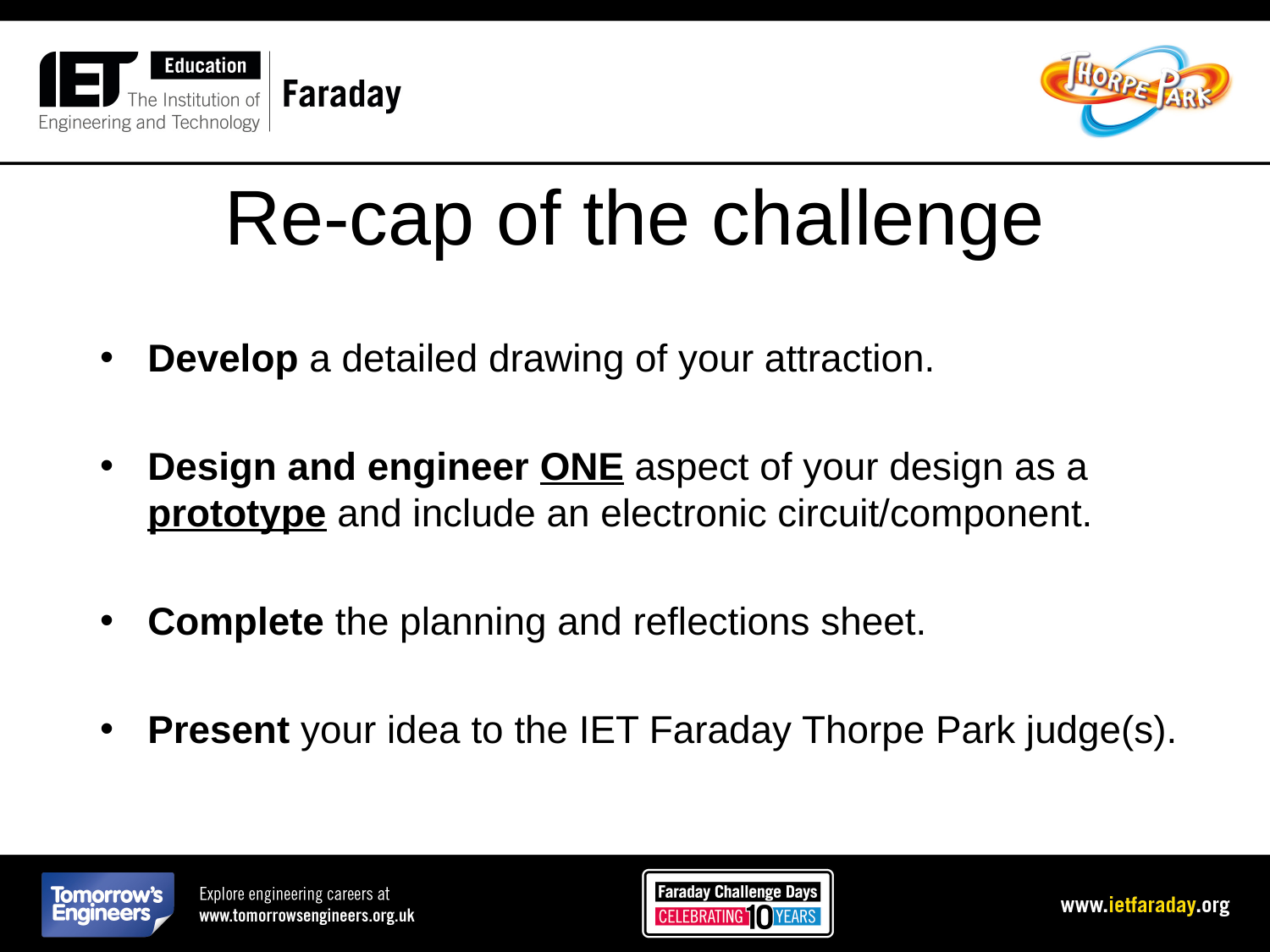

# Re-cap of the challenge
Develop a detailed drawing of your attraction.

Design and engineer ONE aspect of your design as a prototype and include an electronic circuit/component.

Complete the planning and reflections sheet.

Present your idea to the IET Faraday Thorpe Park judge(s).